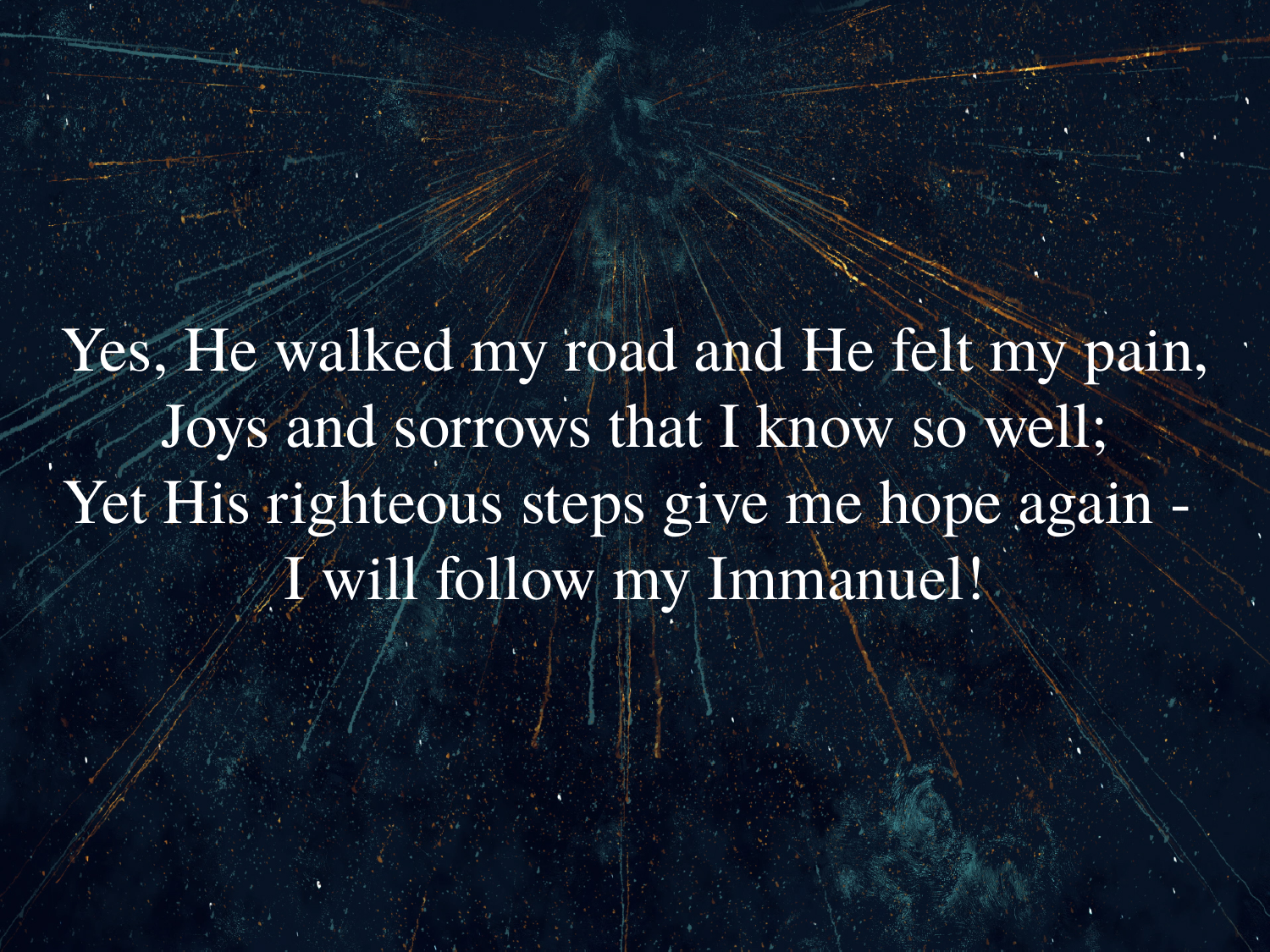

# Yes, He walked my road and He felt my pain, Joys and sorrows that I know so well; Yet His righteous steps give me hope again - I will follow my Immanuel!